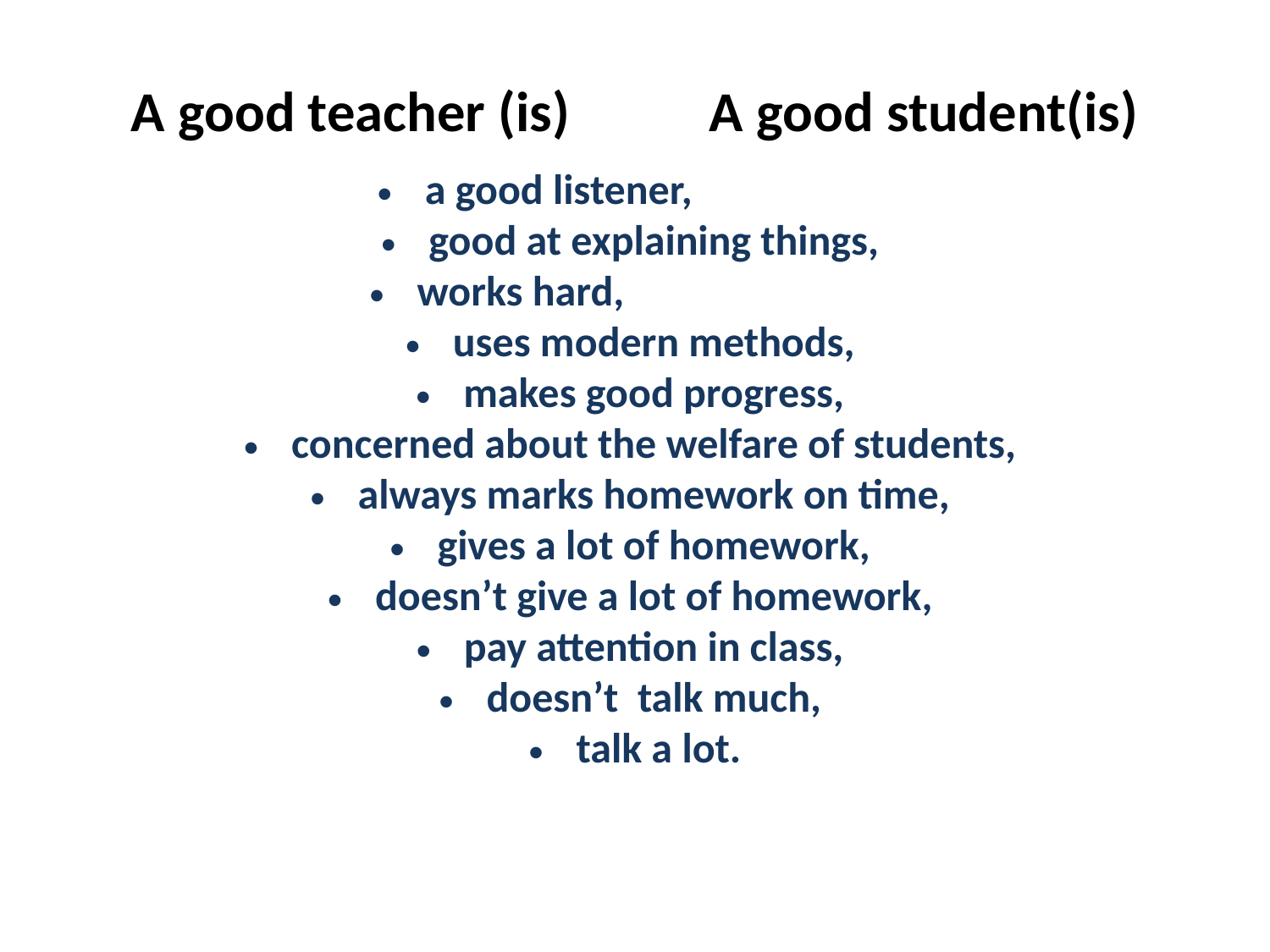

# A good teacher (is)           A good student(is)
a good listener,
good at explaining things,
works hard,
uses modern methods,
makes good progress,
concerned about the welfare of students,
always marks homework on time,
gives a lot of homework,
doesn’t give a lot of homework,
pay attention in class,
doesn’t  talk much,
talk a lot.